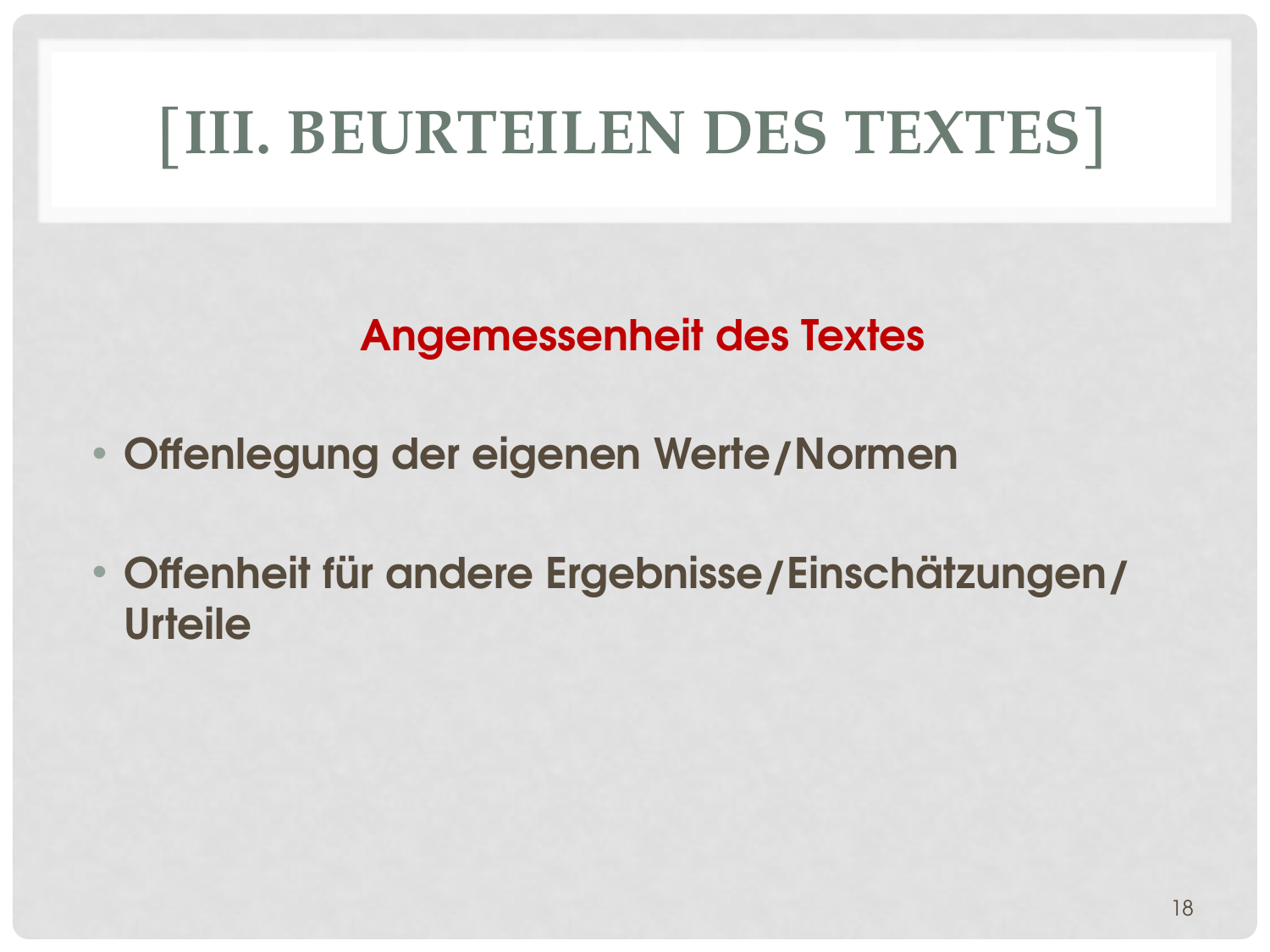

# [III. Beurteilen des Textes]

Angemessenheit des Textes

Offenlegung der eigenen Werte/Normen

Offenheit für andere Ergebnisse/Einschätzungen/ Urteile
18